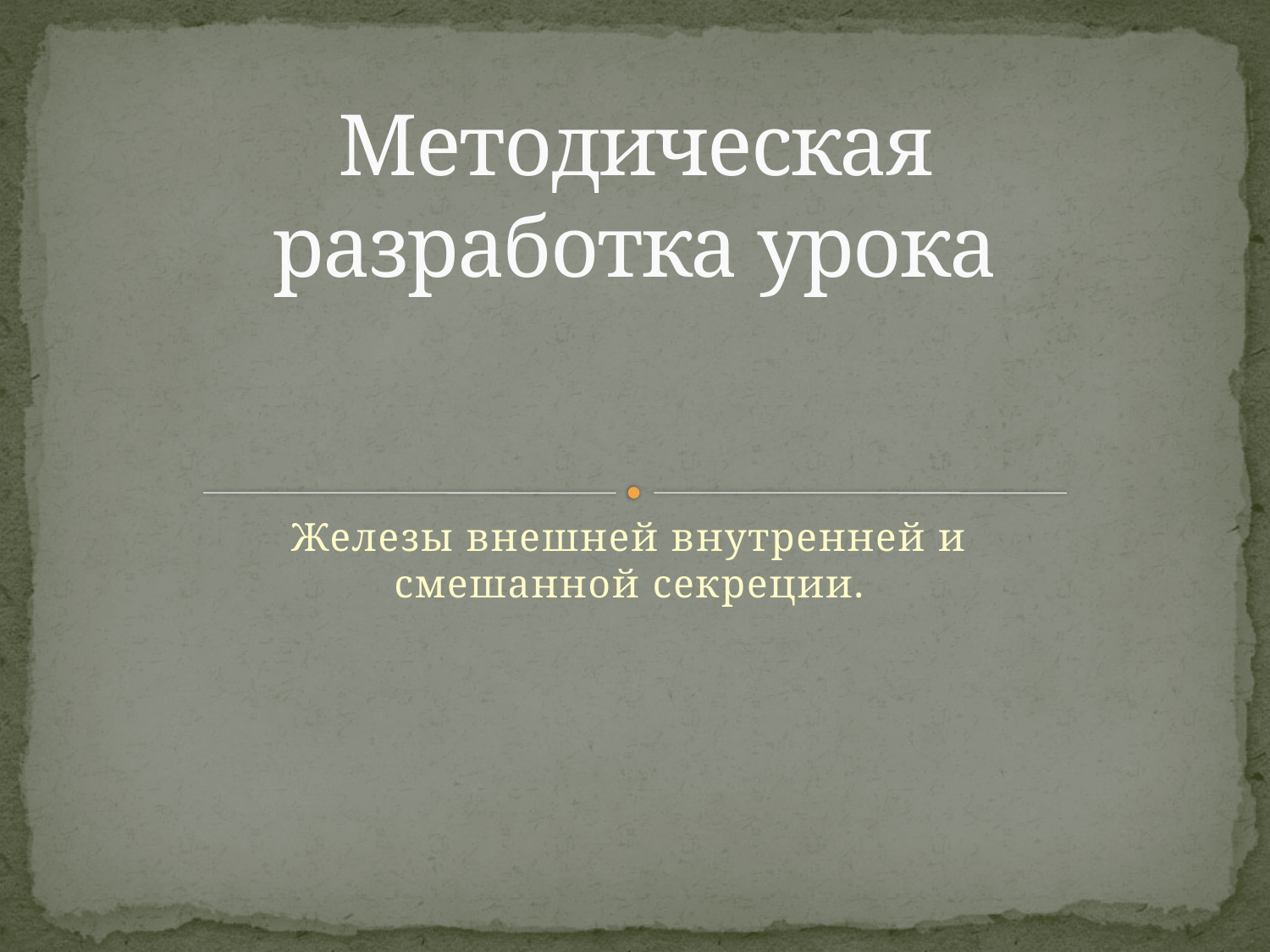

# Методическая разработка урока
Железы внешней внутренней и смешанной секреции.